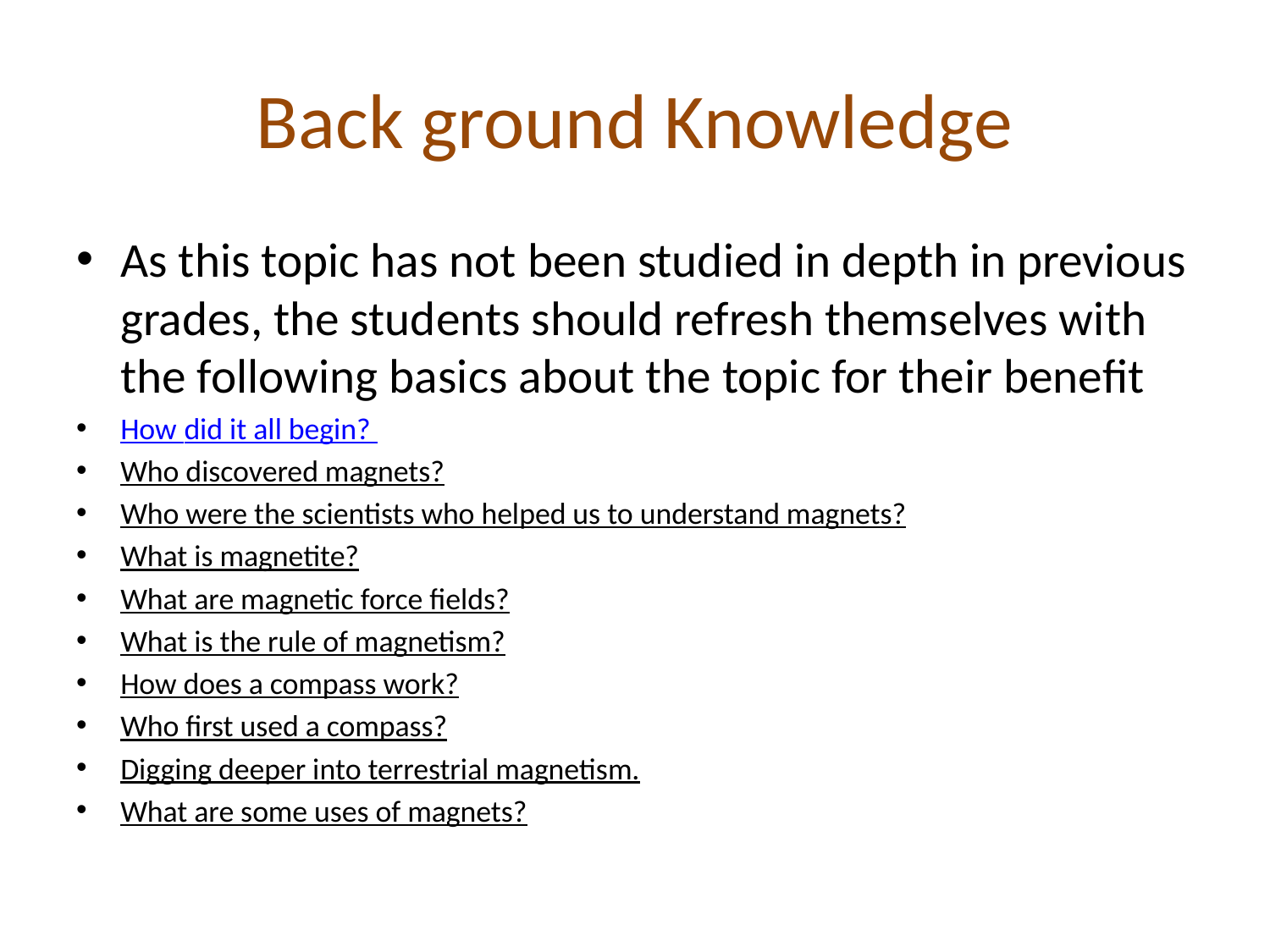

# Back ground Knowledge
As this topic has not been studied in depth in previous grades, the students should refresh themselves with the following basics about the topic for their benefit
How did it all begin?
Who discovered magnets?
Who were the scientists who helped us to understand magnets?
What is magnetite?
What are magnetic force fields?
What is the rule of magnetism?
How does a compass work?
Who first used a compass?
Digging deeper into terrestrial magnetism.
What are some uses of magnets?